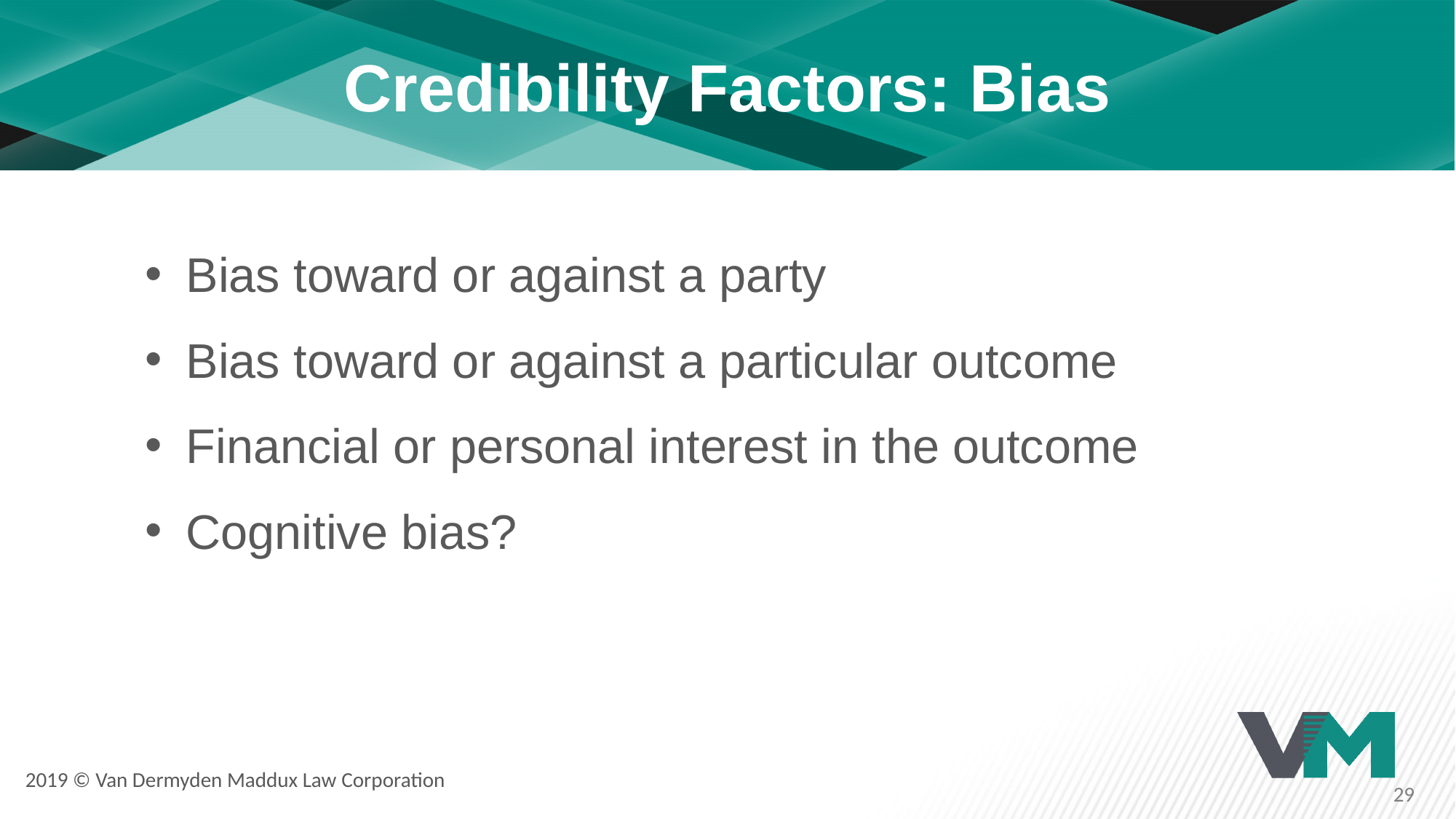

# Credibility Factors: Bias
Bias toward or against a party
Bias toward or against a particular outcome
Financial or personal interest in the outcome
Cognitive bias?

2019 © Van Dermyden Maddux Law Corporation
29